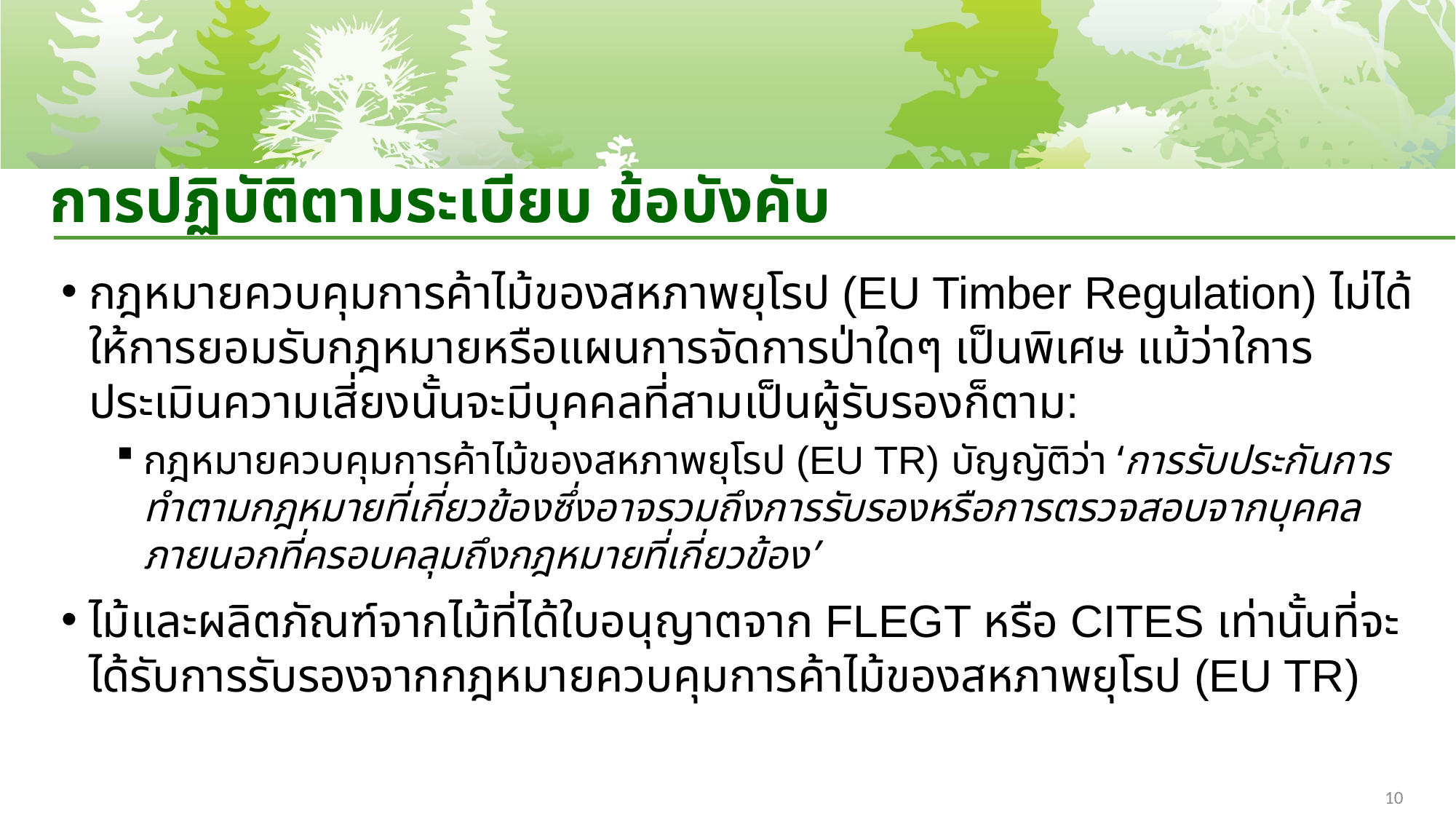

# การปฏิบัติตามระเบียบ ข้อบังคับ
กฎหมายควบคุมการค้าไม้ของสหภาพยุโรป (EU Timber Regulation) ไม่ได้ให้การยอมรับกฎหมายหรือแผนการจัดการป่าใดๆ เป็นพิเศษ แม้ว่าใการประเมินความเสี่ยงนั้นจะมีบุคคลที่สามเป็นผู้รับรองก็ตาม:
กฎหมายควบคุมการค้าไม้ของสหภาพยุโรป (EU TR) บัญญัติว่า ‘การรับประกันการทำตามกฎหมายที่เกี่ยวข้องซึ่งอาจรวมถึงการรับรองหรือการตรวจสอบจากบุคคลภายนอกที่ครอบคลุมถึงกฎหมายที่เกี่ยวข้อง’
ไม้และผลิตภัณฑ์จากไม้ที่ได้ใบอนุญาตจาก FLEGT หรือ CITES เท่านั้นที่จะได้รับการรับรองจากกฎหมายควบคุมการค้าไม้ของสหภาพยุโรป (EU TR)

10